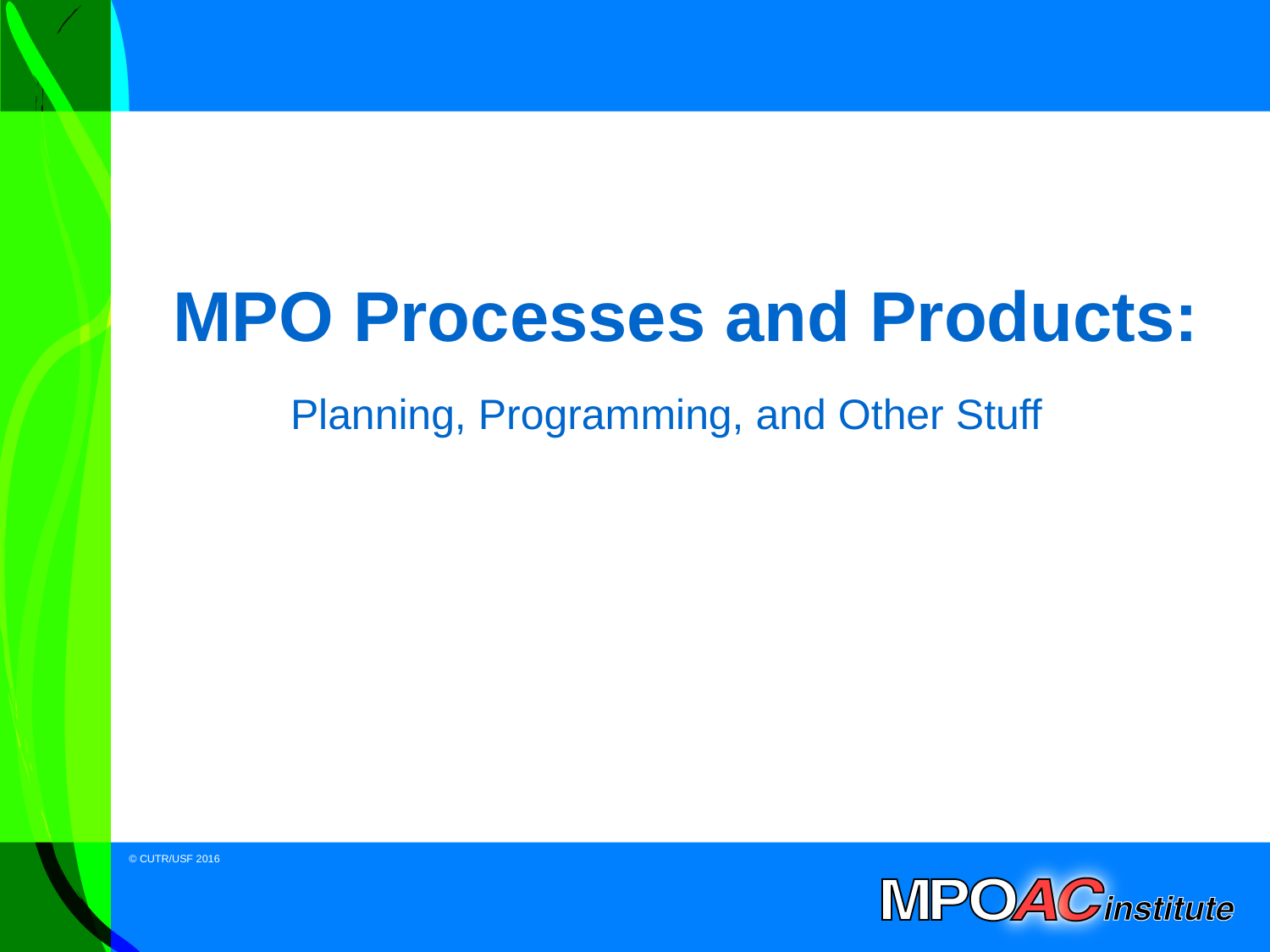

# MPO Processes and Products:
Planning, Programming, and Other Stuff